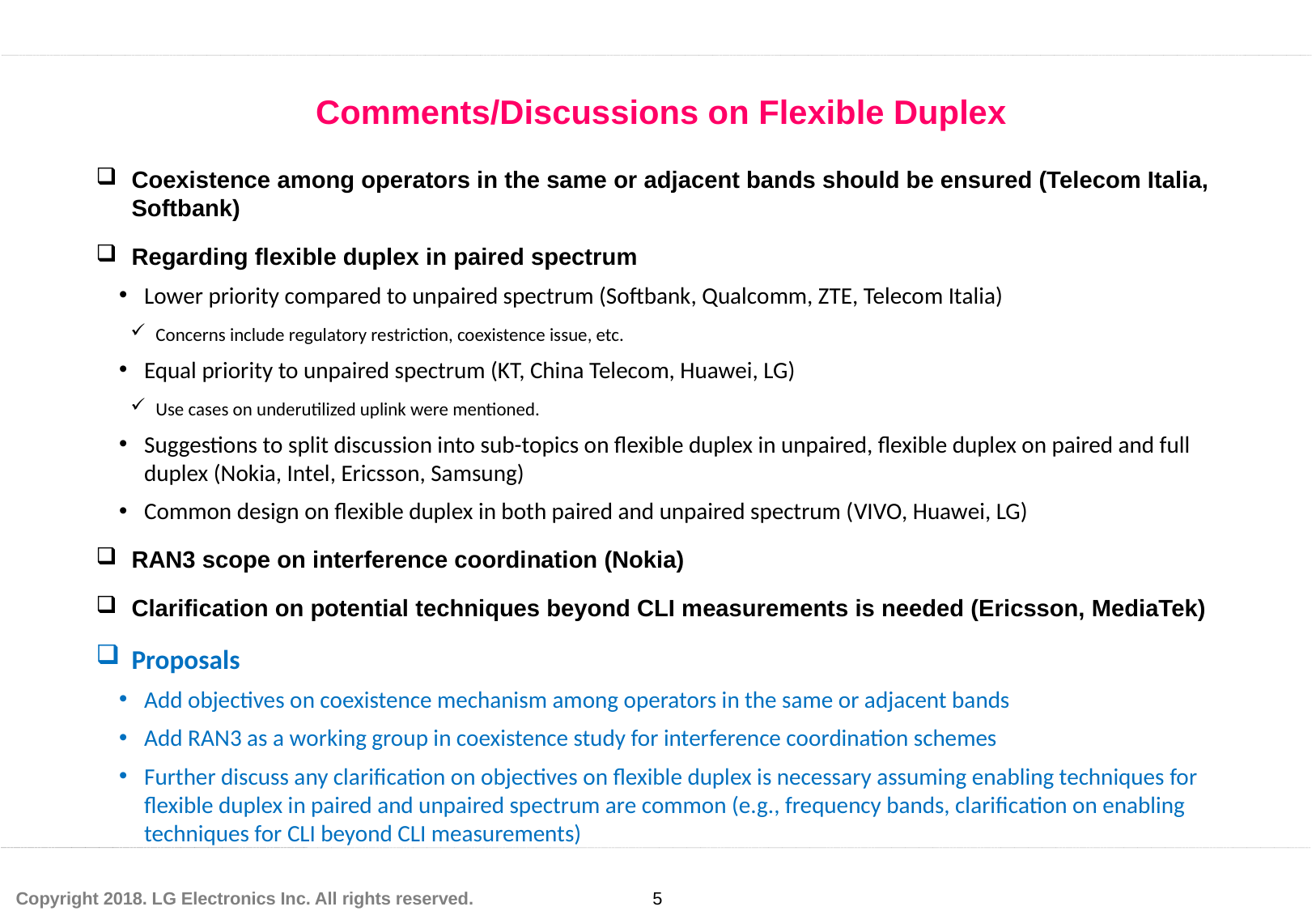

#
Comments/Discussions on Flexible Duplex
Coexistence among operators in the same or adjacent bands should be ensured (Telecom Italia, Softbank)
Regarding flexible duplex in paired spectrum
Lower priority compared to unpaired spectrum (Softbank, Qualcomm, ZTE, Telecom Italia)
Concerns include regulatory restriction, coexistence issue, etc.
Equal priority to unpaired spectrum (KT, China Telecom, Huawei, LG)
Use cases on underutilized uplink were mentioned.
Suggestions to split discussion into sub-topics on flexible duplex in unpaired, flexible duplex on paired and full duplex (Nokia, Intel, Ericsson, Samsung)
Common design on flexible duplex in both paired and unpaired spectrum (VIVO, Huawei, LG)
RAN3 scope on interference coordination (Nokia)
Clarification on potential techniques beyond CLI measurements is needed (Ericsson, MediaTek)
Proposals
Add objectives on coexistence mechanism among operators in the same or adjacent bands
Add RAN3 as a working group in coexistence study for interference coordination schemes
Further discuss any clarification on objectives on flexible duplex is necessary assuming enabling techniques for flexible duplex in paired and unpaired spectrum are common (e.g., frequency bands, clarification on enabling techniques for CLI beyond CLI measurements)